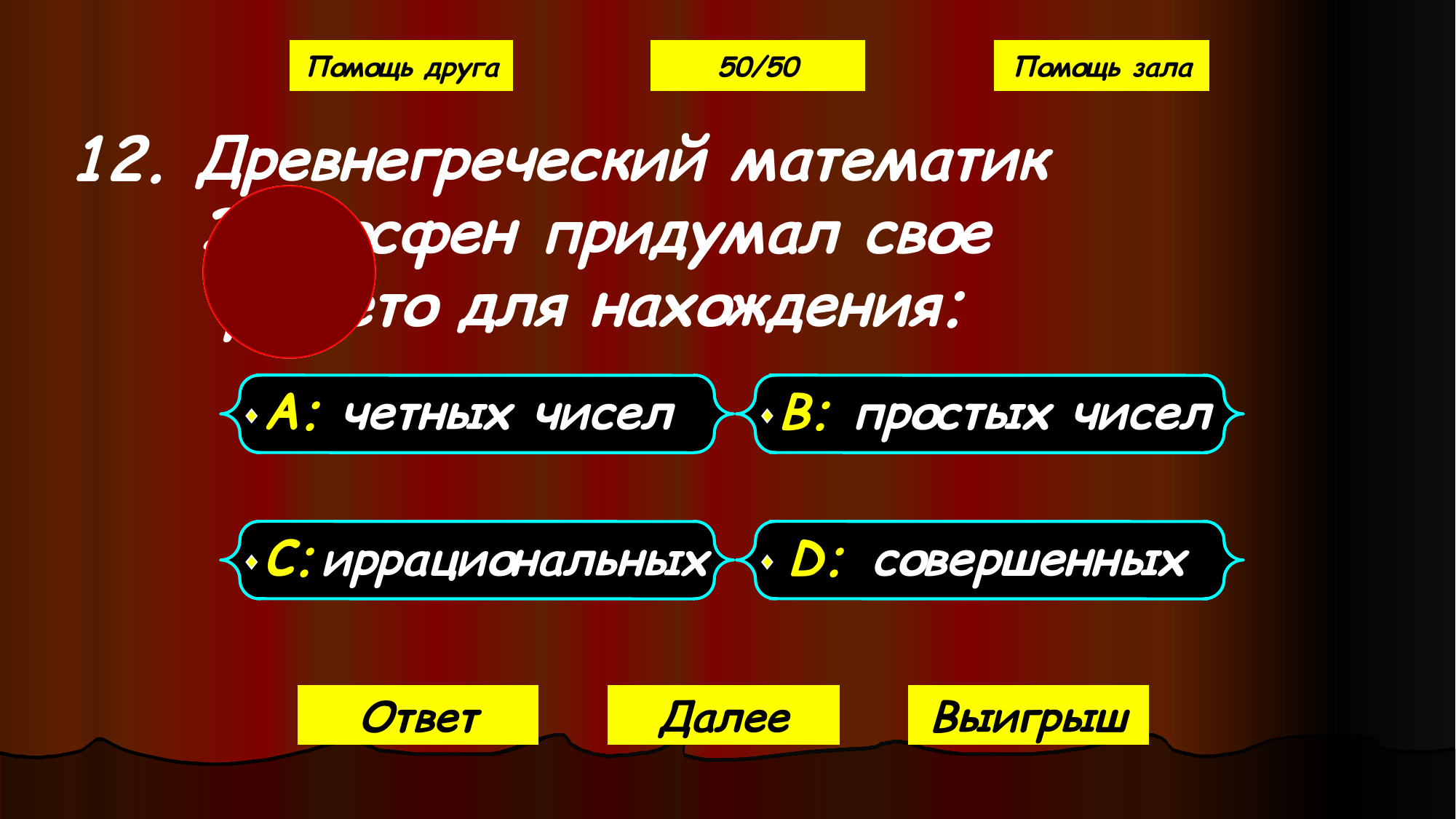

Помощь друга
50/50
Помощь зала
 12. Древнегреческий математик Эратосфен придумал свое решето для нахождения:

А: четных чисел
В: простых чисел

С: иррациональных

D:  совершенных

Ответ
Далее
Выигрыш